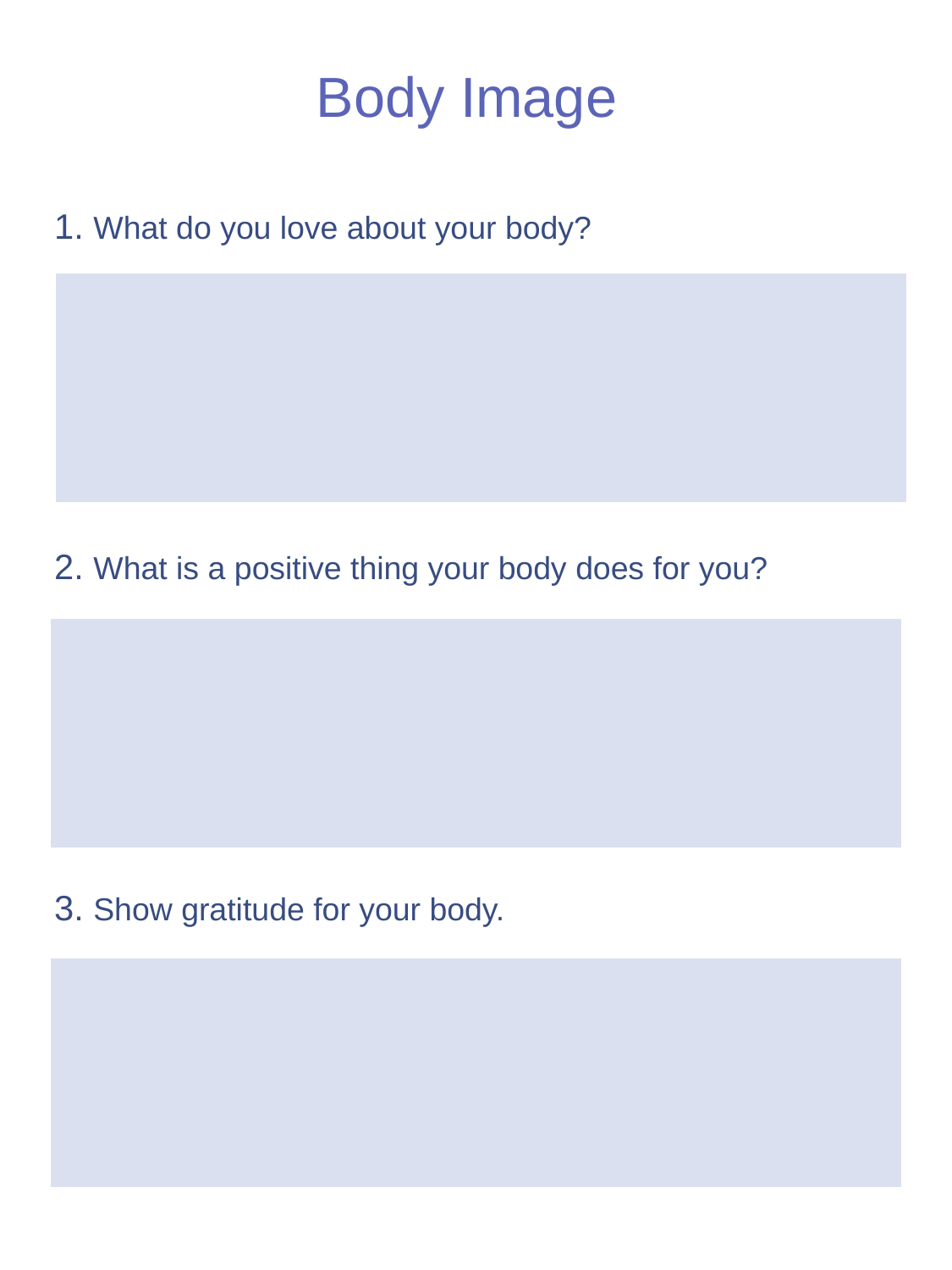

Body Image
1. What do you love about your body?

2. What is a positive thing your body does for you?

3. Show gratitude for your body.